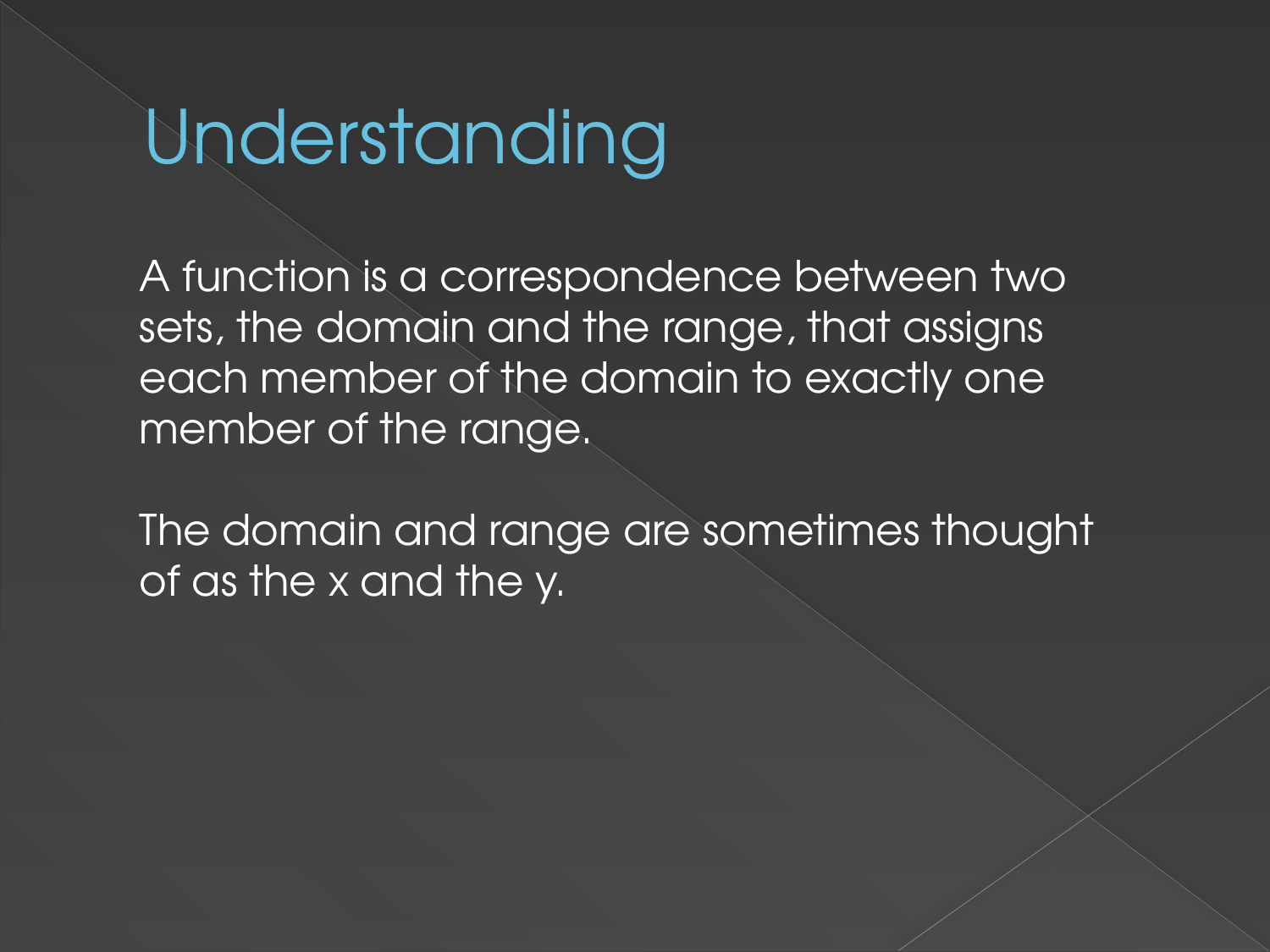

# Understanding
A function is a correspondence between two sets, the domain and the range, that assigns each member of the domain to exactly one member of the range.

The domain and range are sometimes thought of as the x and the y.